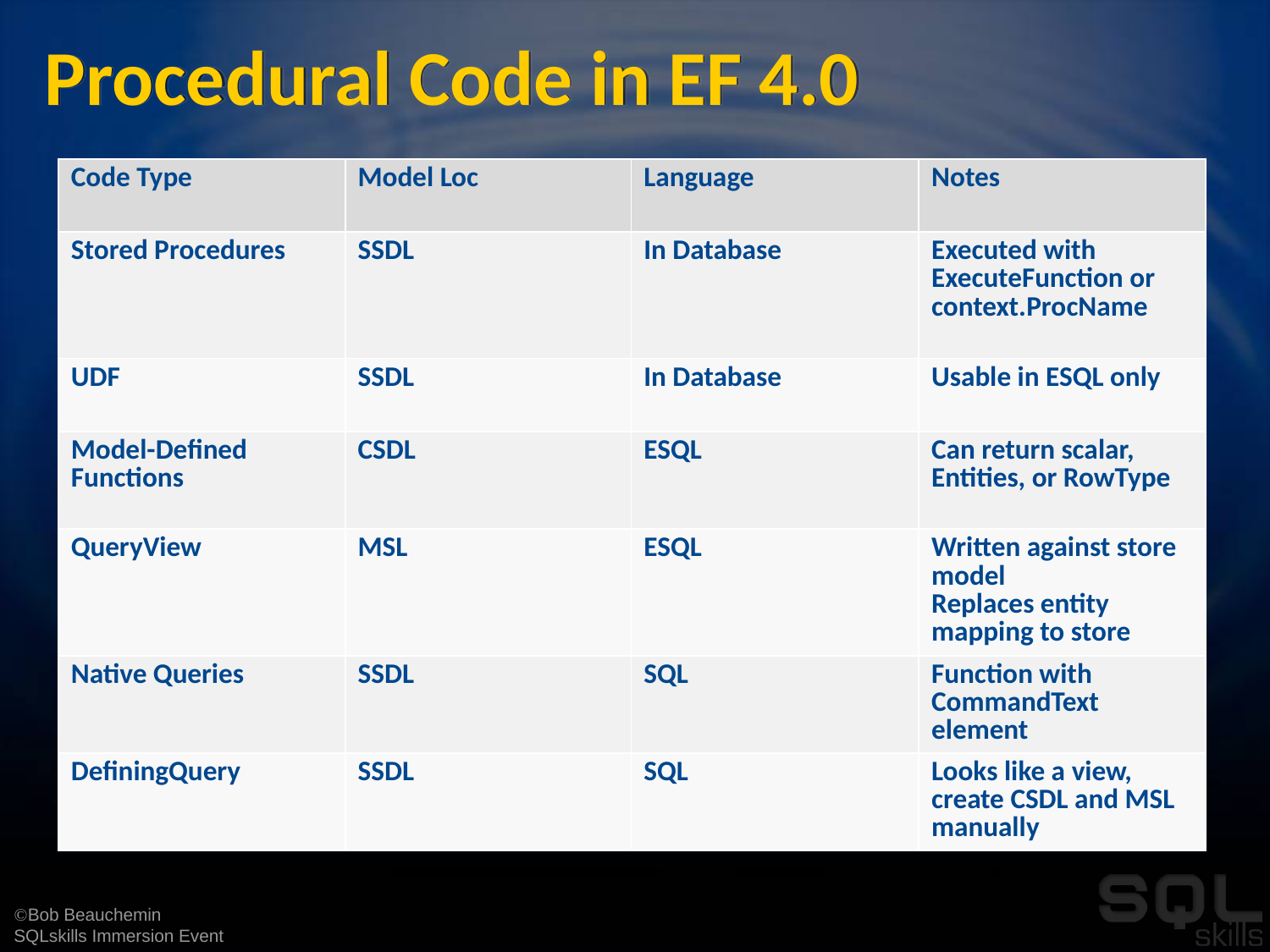

# Procedural Code in EF 4.0
| Code Type | Model Loc | Language | Notes |
| --- | --- | --- | --- |
| Stored Procedures | SSDL | In Database | Executed with ExecuteFunction or context.ProcName |
| UDF | SSDL | In Database | Usable in ESQL only |
| Model-Defined Functions | CSDL | ESQL | Can return scalar, Entities, or RowType |
| QueryView | MSL | ESQL | Written against store model Replaces entity mapping to store |
| Native Queries | SSDL | SQL | Function with CommandText element |
| DefiningQuery | SSDL | SQL | Looks like a view, create CSDL and MSL manually |